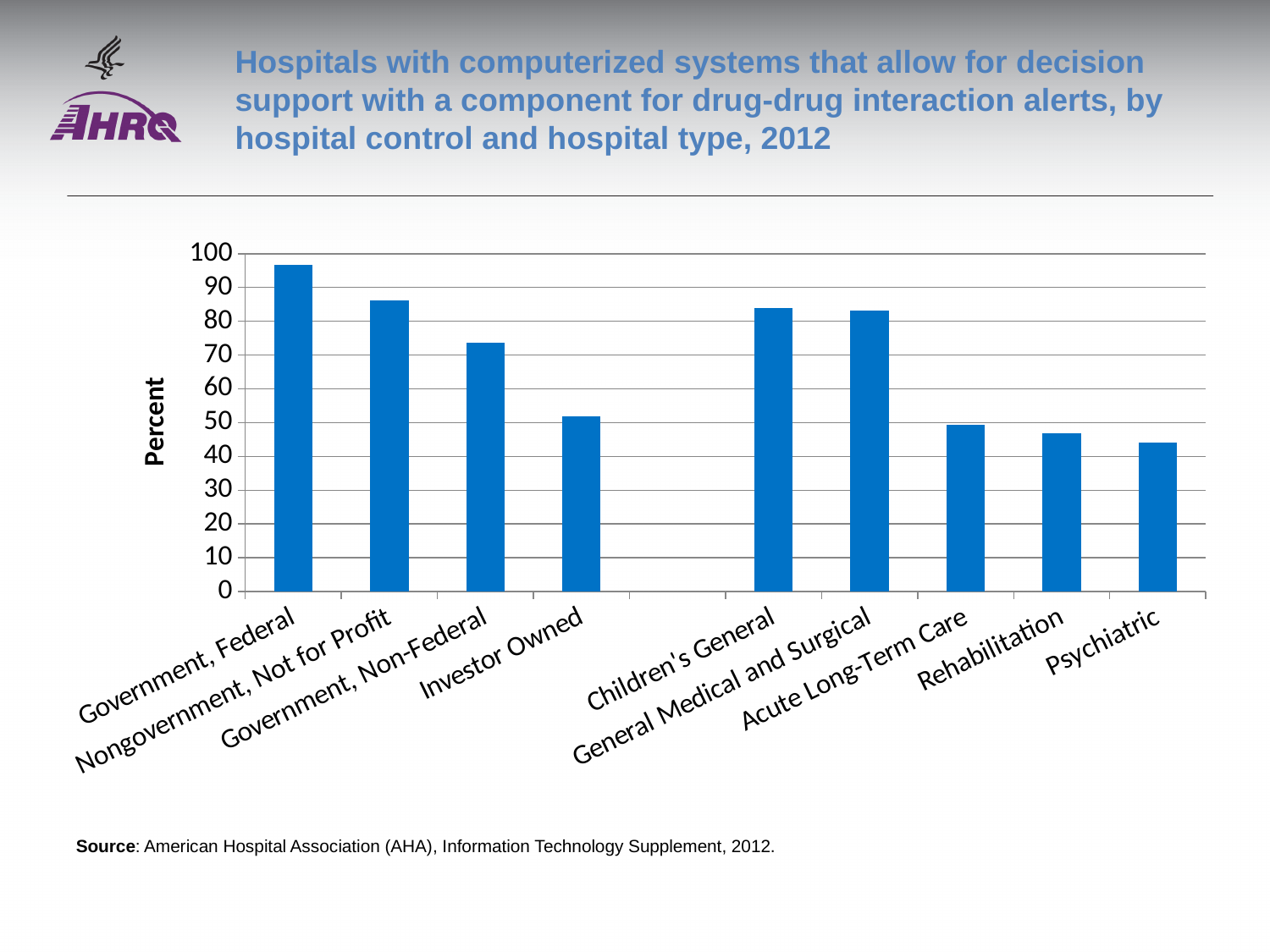

# Hospitals with computerized systems that allow for decision support with a component for drug-drug interaction alerts, by hospital control and hospital type, 2012

### Chart

| Category | Series 1 |
|---|---|
| Government, Federal | 96.7 |
| Nongovernment, Not for Profit | 86.1 |
| Government, Non-Federal | 73.7 |
| Investor Owned | 51.9 |
|  | None |
| Children's General | 84.0 |
| General Medical and Surgical | 83.1 |
| Acute Long-Term Care | 49.4 |
| Rehabilitation | 46.8 |
| Psychiatric | 44.2 |
Source: American Hospital Association (AHA), Information Technology Supplement, 2012.